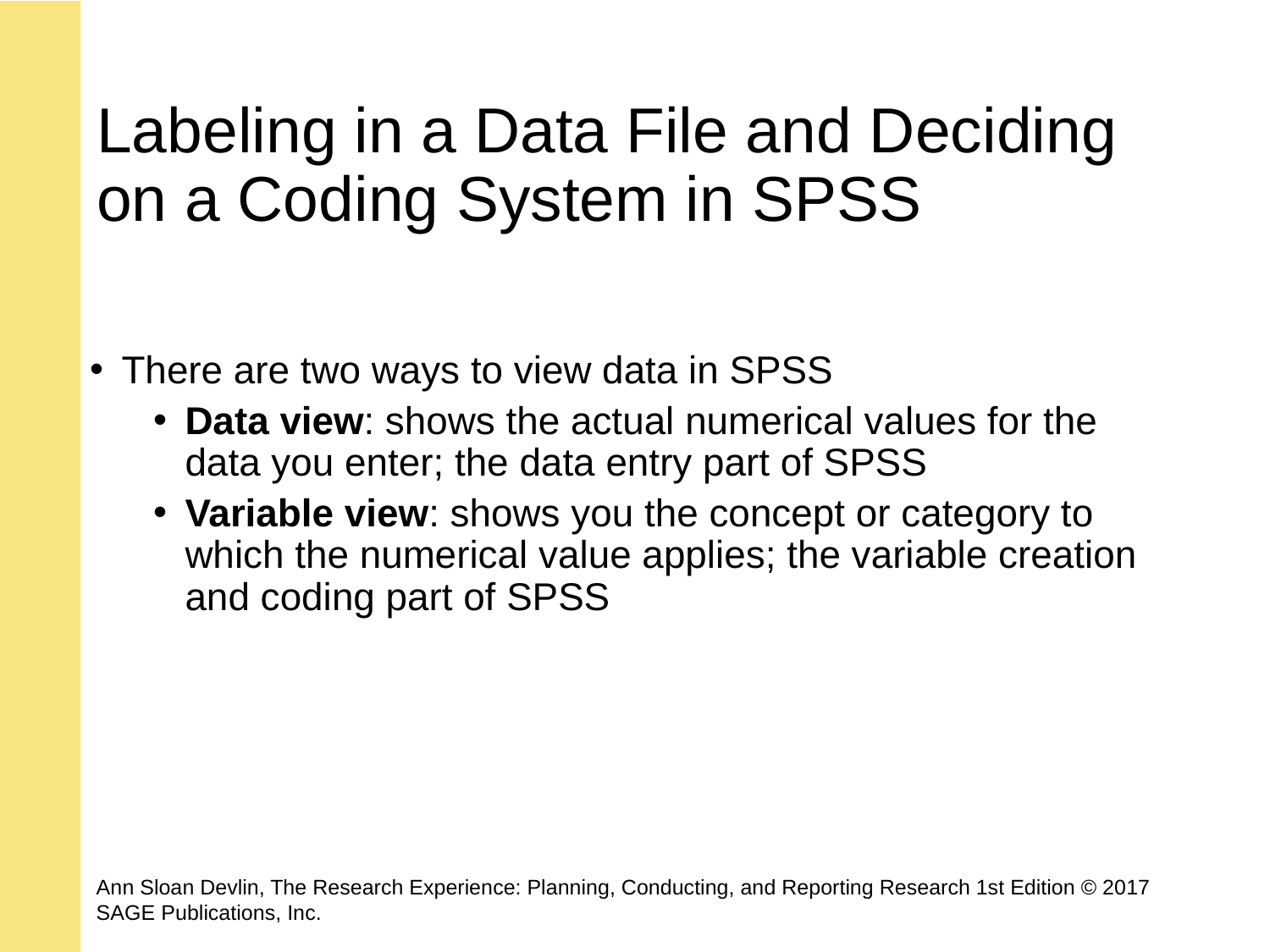

# Labeling in a Data File and Deciding on a Coding System in SPSS
There are two ways to view data in SPSS
Data view: shows the actual numerical values for the data you enter; the data entry part of SPSS
Variable view: shows you the concept or category to which the numerical value applies; the variable creation and coding part of SPSS